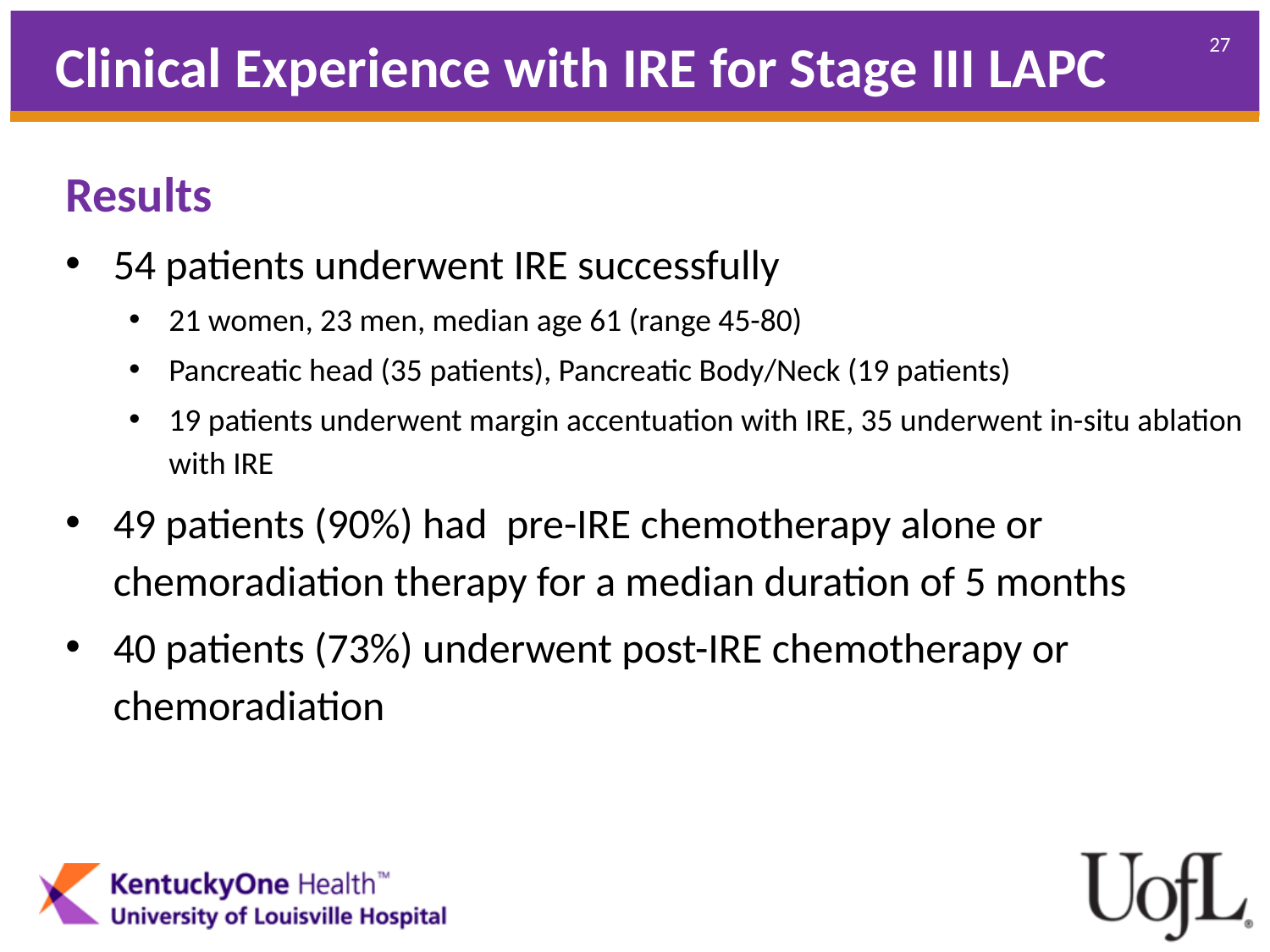

Clinical Experience with IRE for Stage III LAPC
Results
54 patients underwent IRE successfully
21 women, 23 men, median age 61 (range 45-80)
Pancreatic head (35 patients), Pancreatic Body/Neck (19 patients)
19 patients underwent margin accentuation with IRE, 35 underwent in-situ ablation with IRE
49 patients (90%) had  pre-IRE chemotherapy alone or chemoradiation therapy for a median duration of 5 months
40 patients (73%) underwent post-IRE chemotherapy or chemoradiation